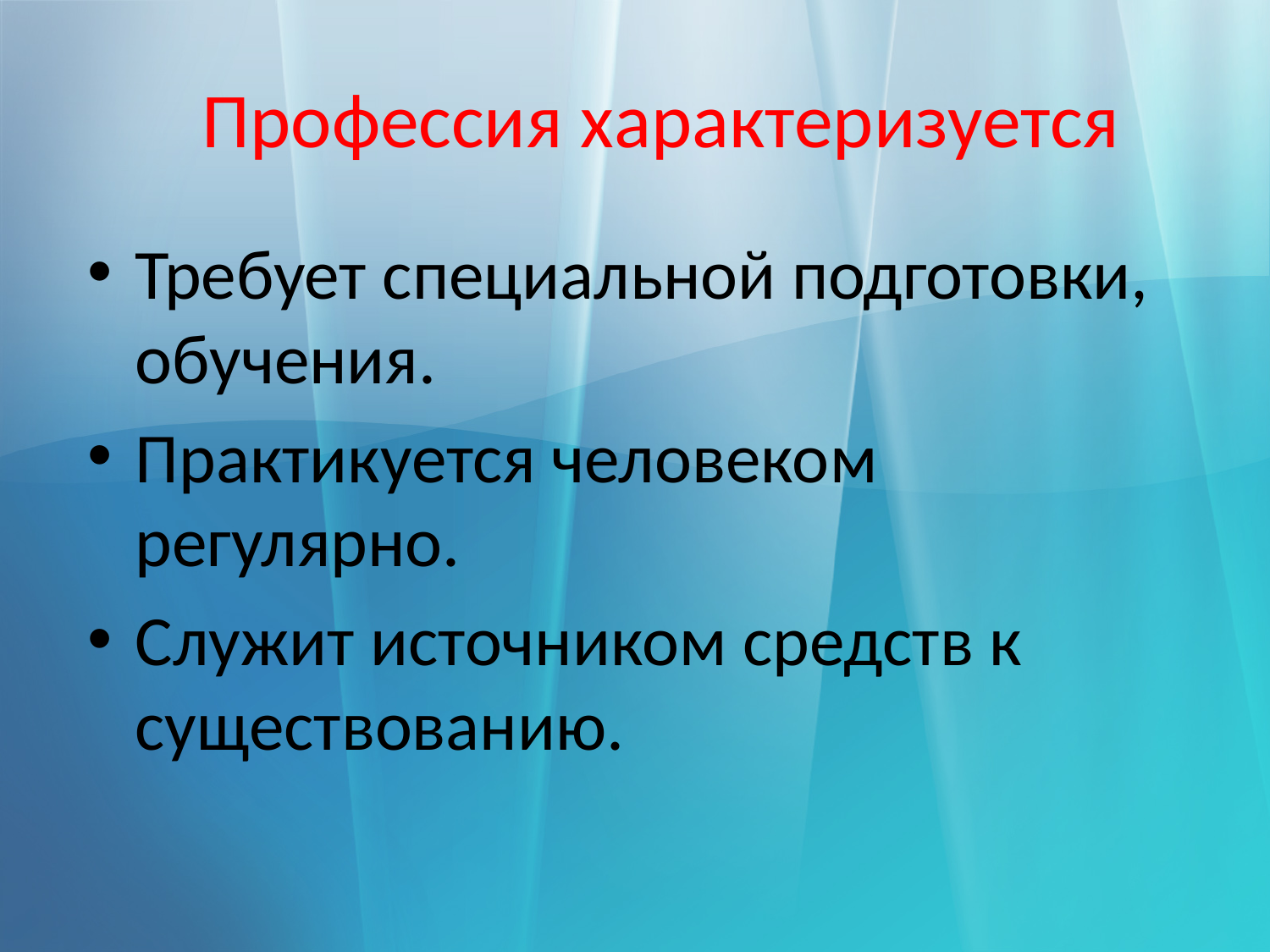

# Профессия характеризуется
Требует специальной подготовки, обучения.
Практикуется человеком регулярно.
Служит источником средств к существованию.